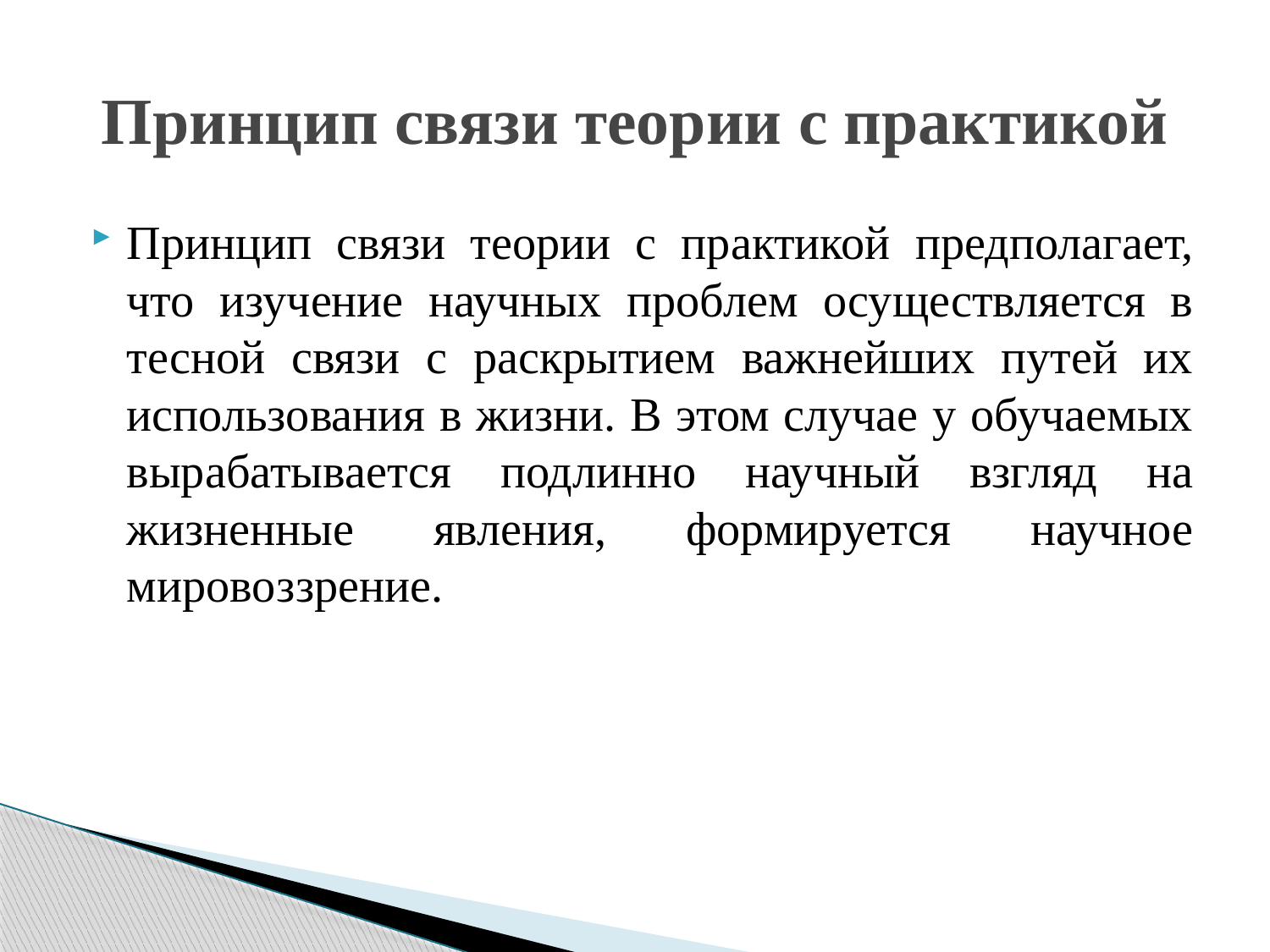

# Принцип связи теории с практикой
Принцип связи теории с практикой предполагает, что изучение научных проблем осуществляется в тесной связи с раскрытием важнейших путей их использования в жизни. В этом случае у обучаемых вырабатывается подлинно научный взгляд на жизненные явления, формируется научное мировоззрение.